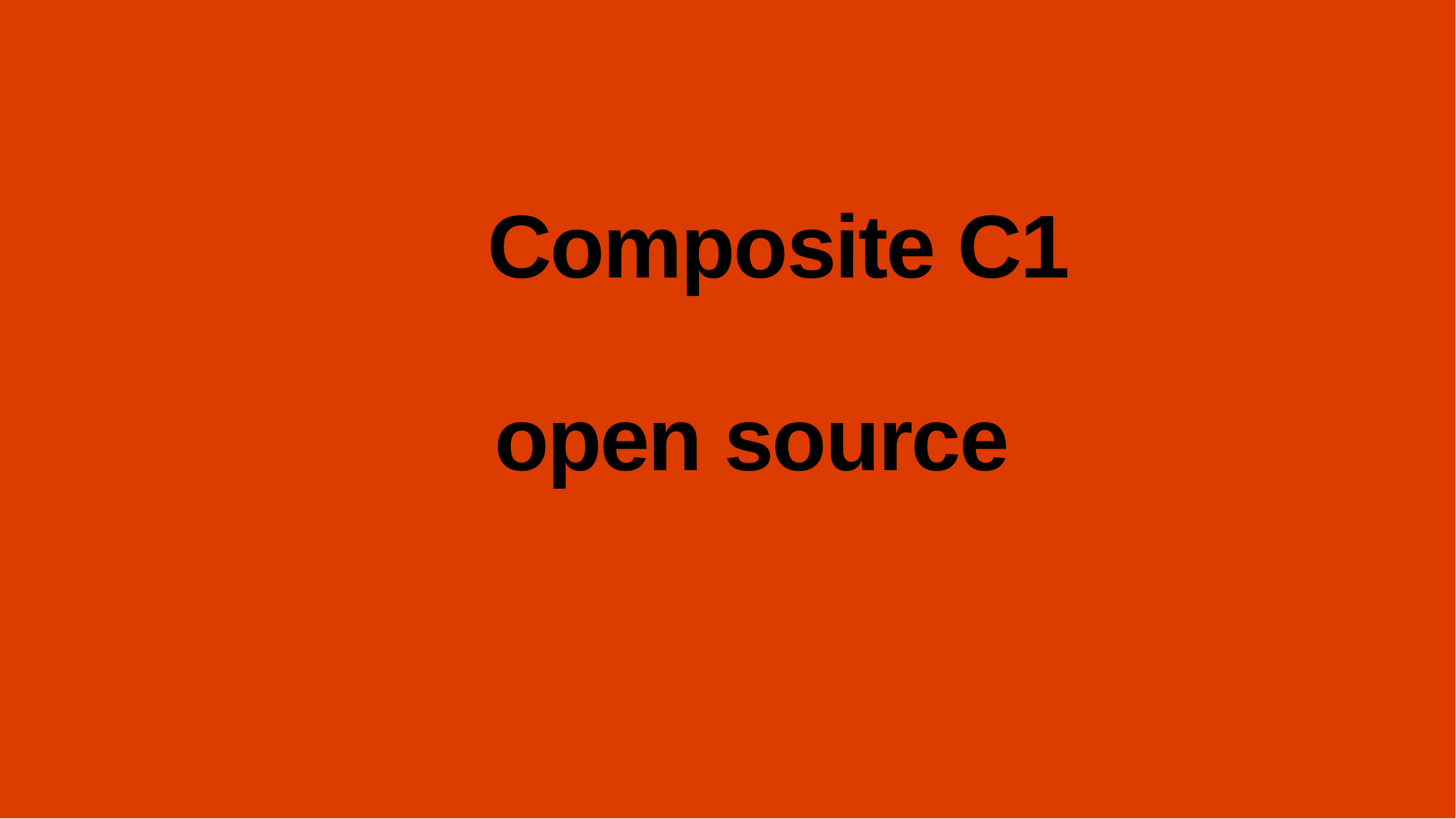

# What is Composite C1 building open source